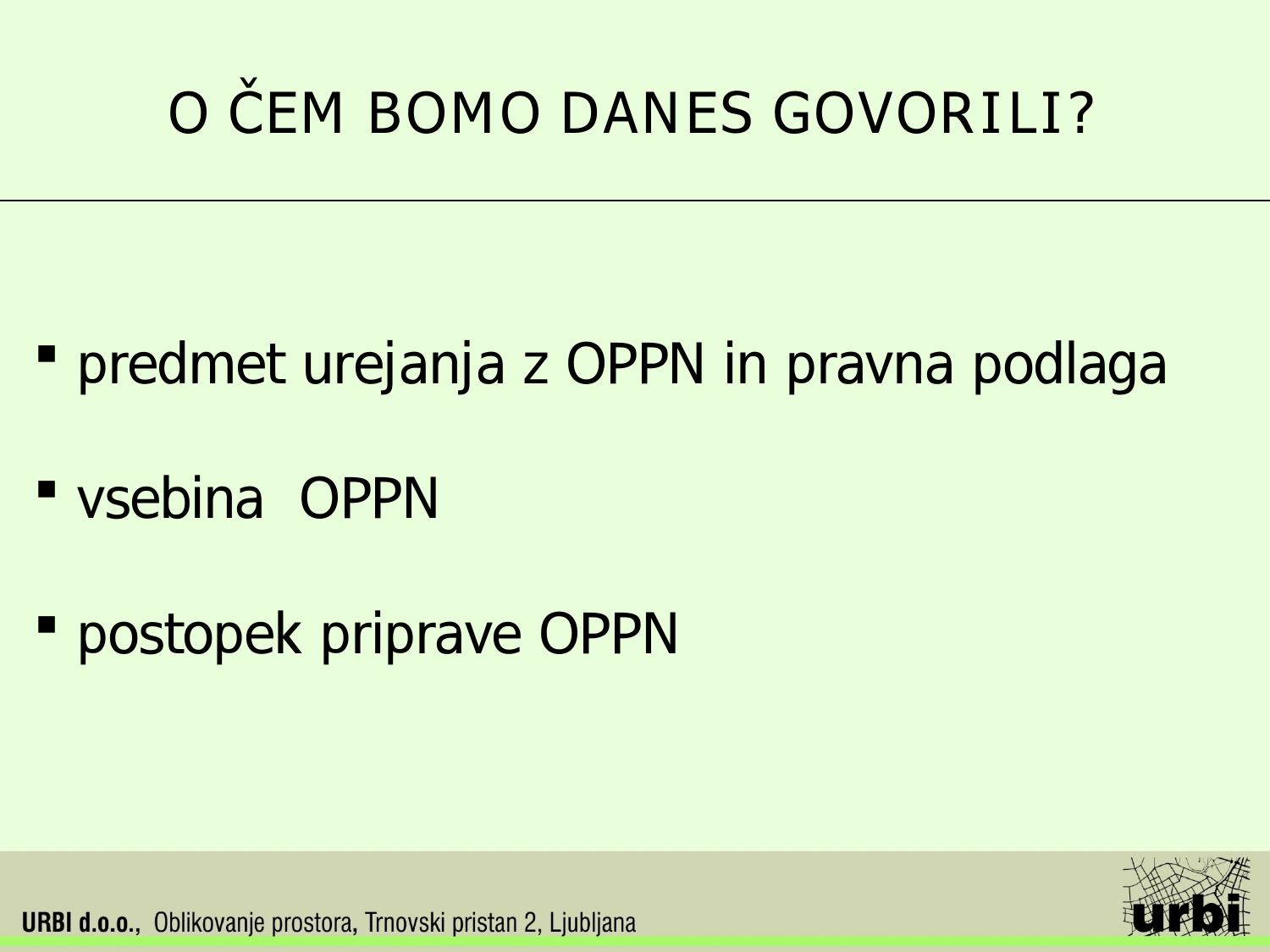

O ČEM BOMO DANES GOVORILI?
 predmet urejanja z OPPN in pravna podlaga

 vsebina  OPPN

 postopek priprave OPPN